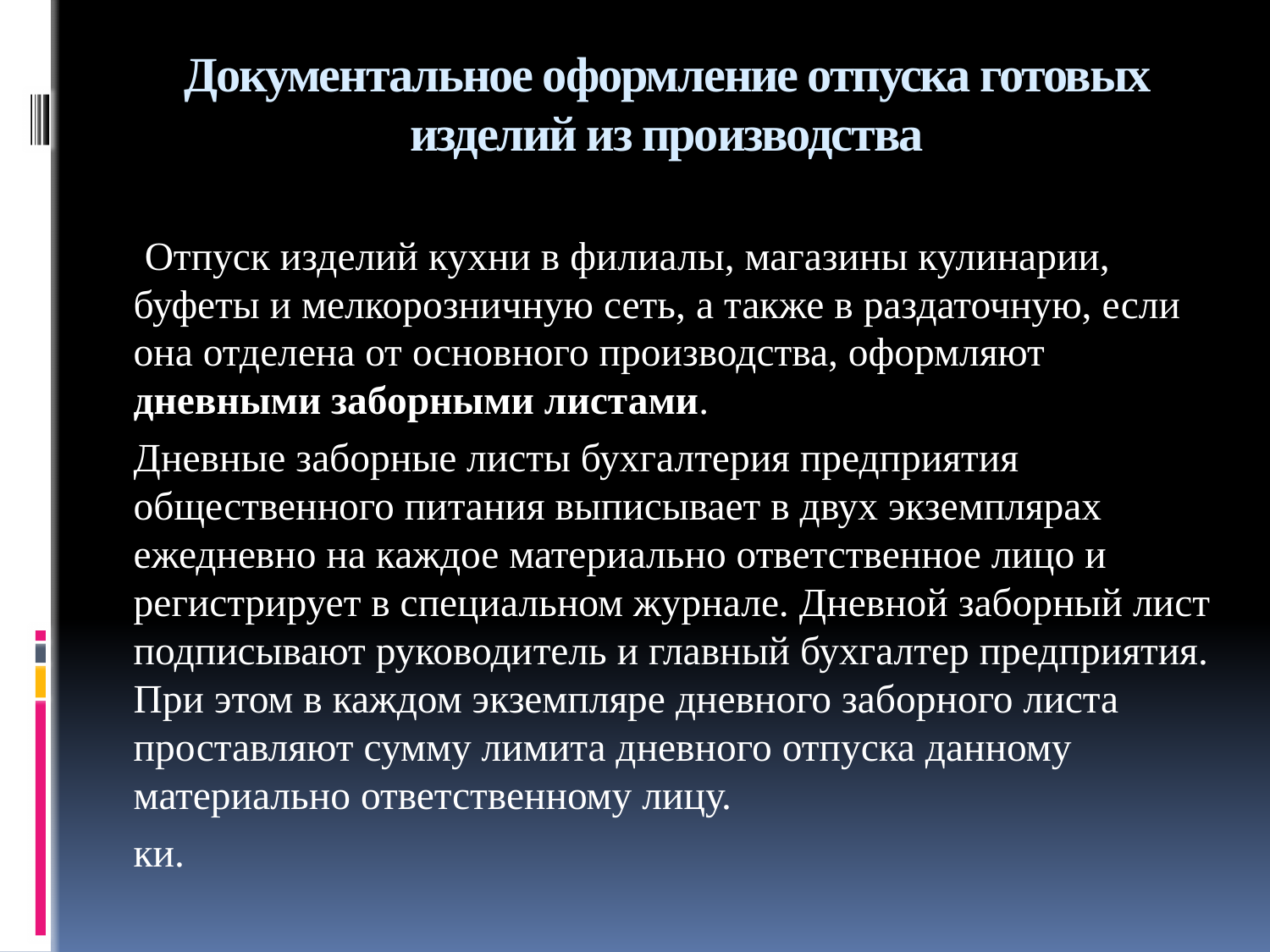

# Документальное оформление отпуска готовых изделий из производства

	 Отпуск изделий кухни в филиалы, магазины кулинарии, буфеты и мелкорозничную сеть, а также в раздаточную, если она отделена от основного производства, оформляют дневными заборными листами.
		Дневные заборные листы бухгалтерия предприятия общественного питания выписывает в двух экземплярах ежедневно на каждое материально ответственное лицо и регистрирует в специальном журнале. Дневной заборный лист подписывают руководи­тель и главный бухгалтер предприятия. При этом в каждом экземпляре дневного заборного листа проставляют сумму лимита дневного отпуска данному материально ответственному лицу.
		ки.